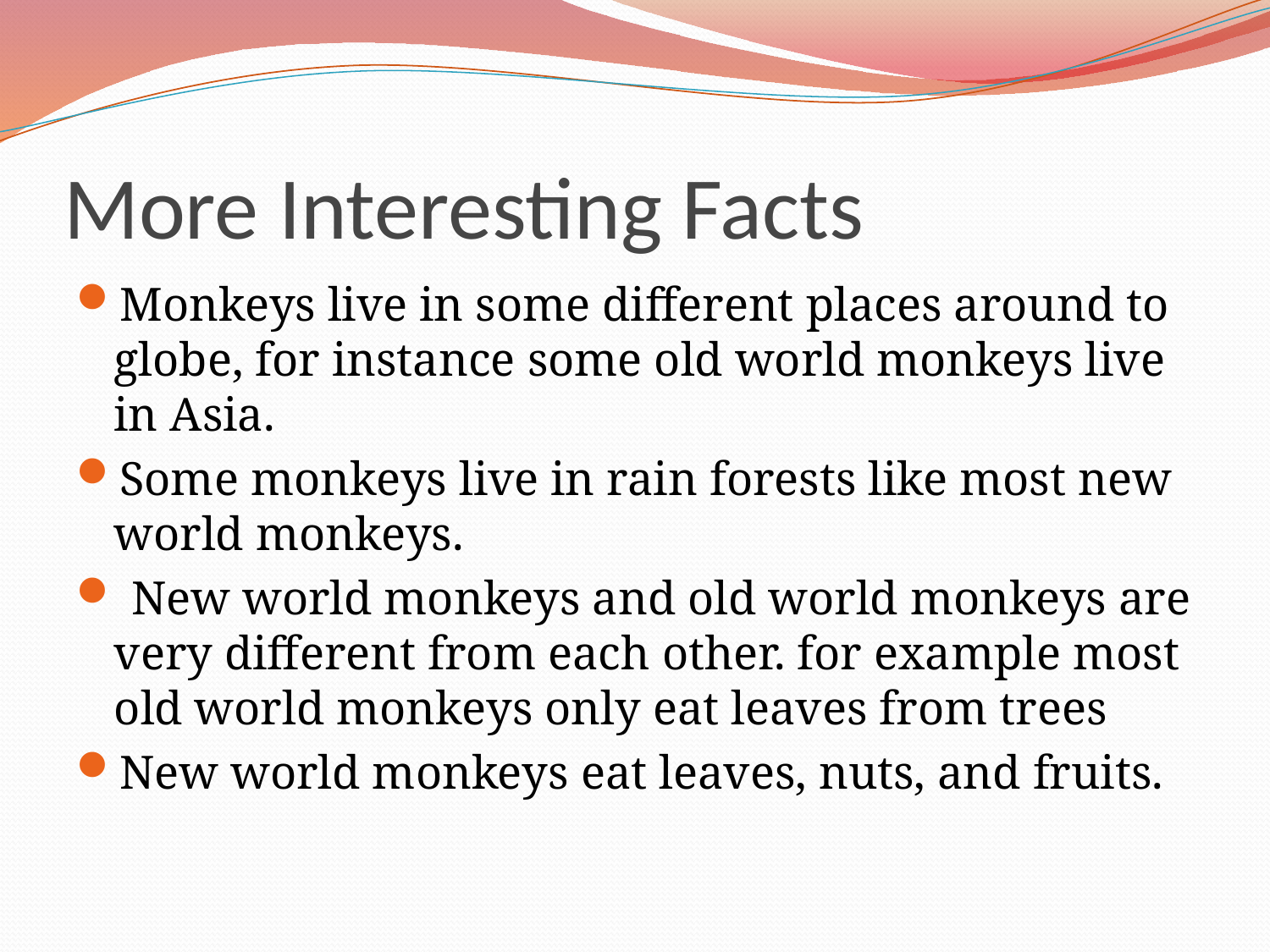

# More Interesting Facts
Monkeys live in some different places around to globe, for instance some old world monkeys live in Asia.
Some monkeys live in rain forests like most new world monkeys.
 New world monkeys and old world monkeys are very different from each other. for example most old world monkeys only eat leaves from trees
New world monkeys eat leaves, nuts, and fruits.